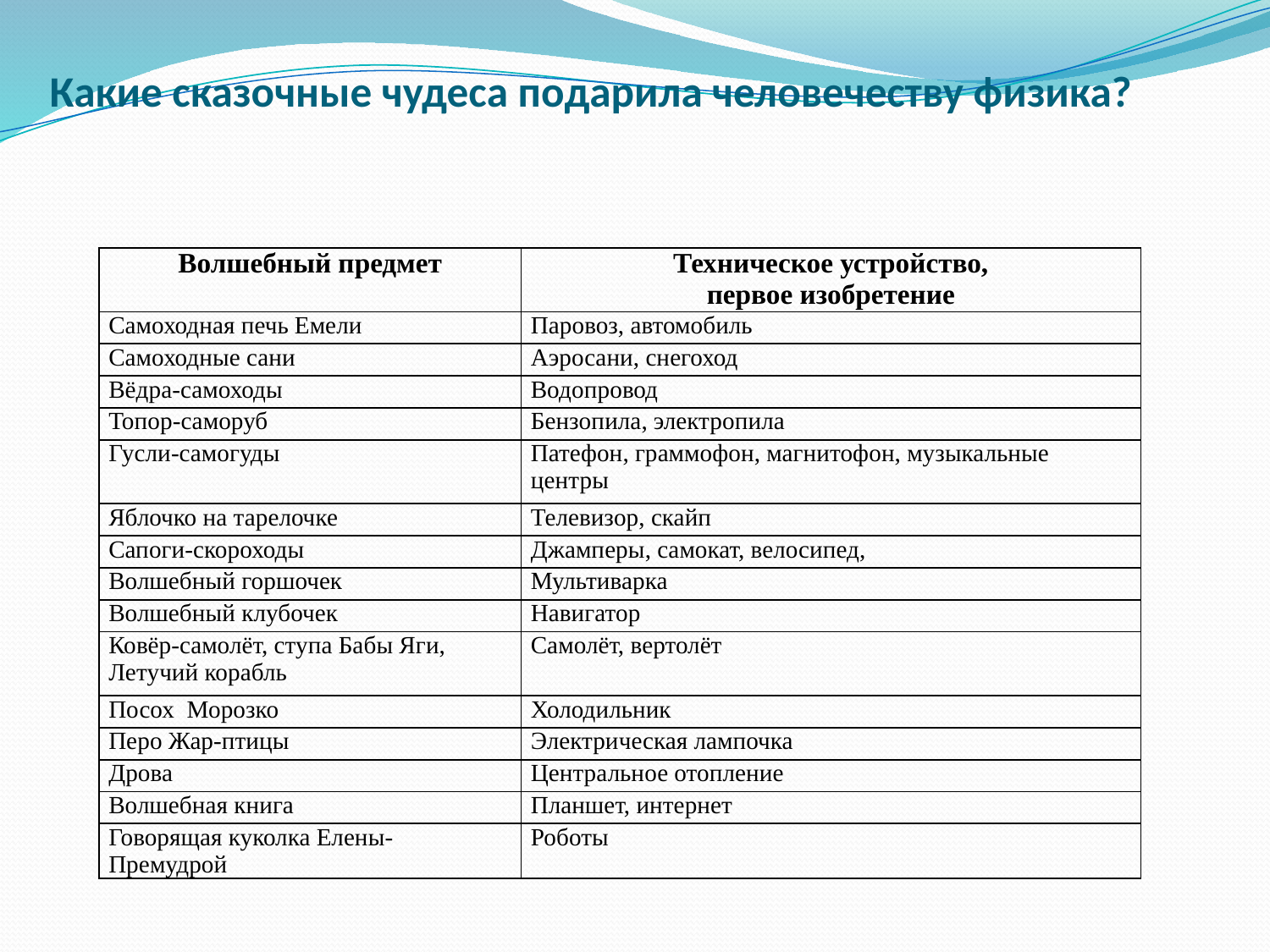

# Какие сказочные чудеса подарила человечеству физика?

| Волшебный предмет | Техническое устройство, первое изобретение |
| --- | --- |
| Самоходная печь Емели | Паровоз, автомобиль |
| Самоходные сани | Аэросани, снегоход |
| Вёдра-самоходы | Водопровод |
| Топор-саморуб | Бензопила, электропила |
| Гусли-самогуды | Патефон, граммофон, магнитофон, музыкальные центры |
| Яблочко на тарелочке | Телевизор, скайп |
| Сапоги-скороходы | Джамперы, самокат, велосипед, |
| Волшебный горшочек | Мультиварка |
| Волшебный клубочек | Навигатор |
| Ковёр-самолёт, ступа Бабы Яги, Летучий корабль | Самолёт, вертолёт |
| Посох Морозко | Холодильник |
| Перо Жар-птицы | Электрическая лампочка |
| Дрова | Центральное отопление |
| Волшебная книга | Планшет, интернет |
| Говорящая куколка Елены-Премудрой | Роботы |